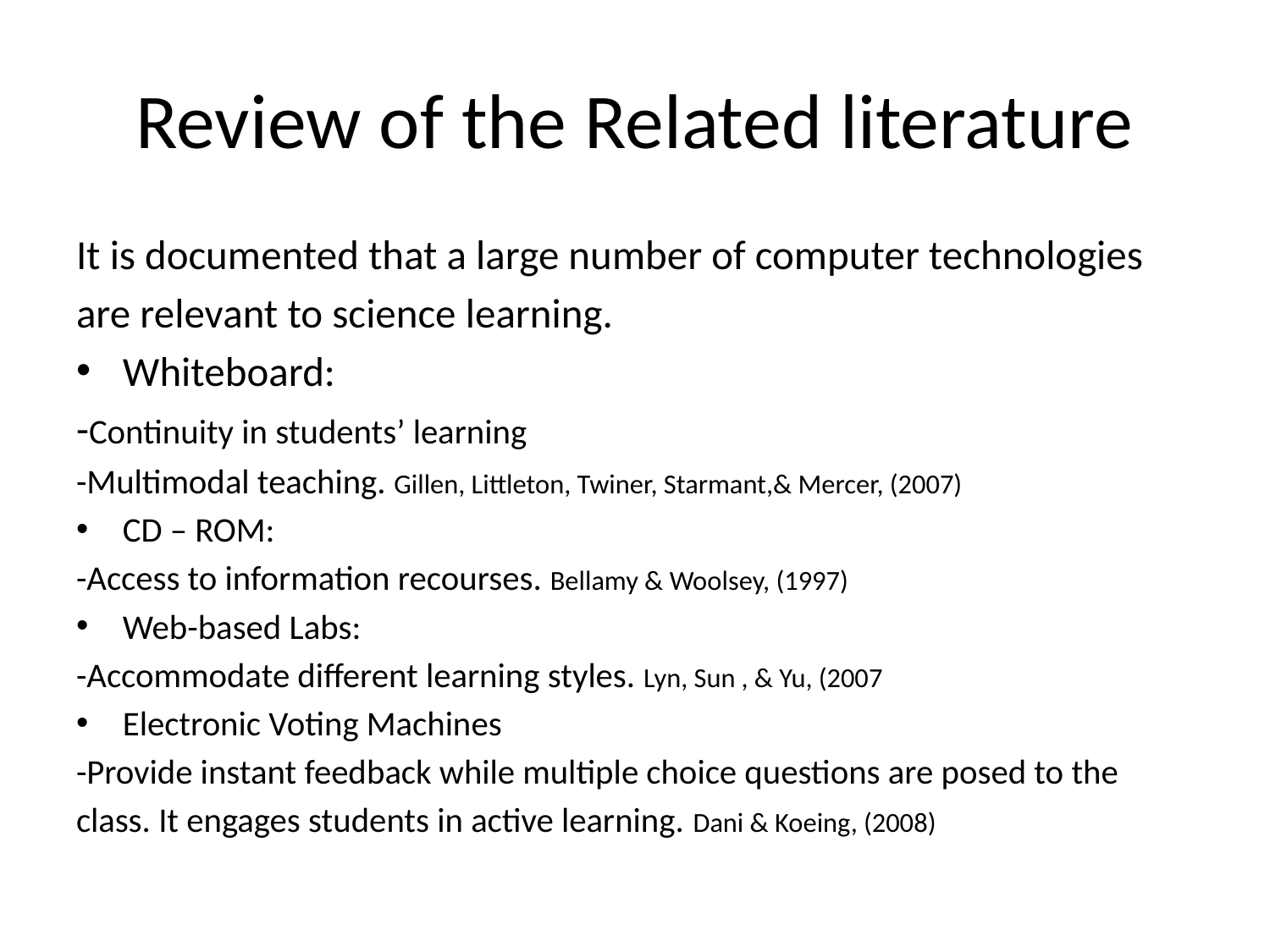

# Review of the Related literature
It is documented that a large number of computer technologies
are relevant to science learning.
Whiteboard:
-Continuity in students’ learning
-Multimodal teaching. Gillen, Littleton, Twiner, Starmant,& Mercer, (2007)
CD – ROM:
-Access to information recourses. Bellamy & Woolsey, (1997)
Web-based Labs:
-Accommodate different learning styles. Lyn, Sun , & Yu, (2007
Electronic Voting Machines
-Provide instant feedback while multiple choice questions are posed to the
class. It engages students in active learning. Dani & Koeing, (2008)